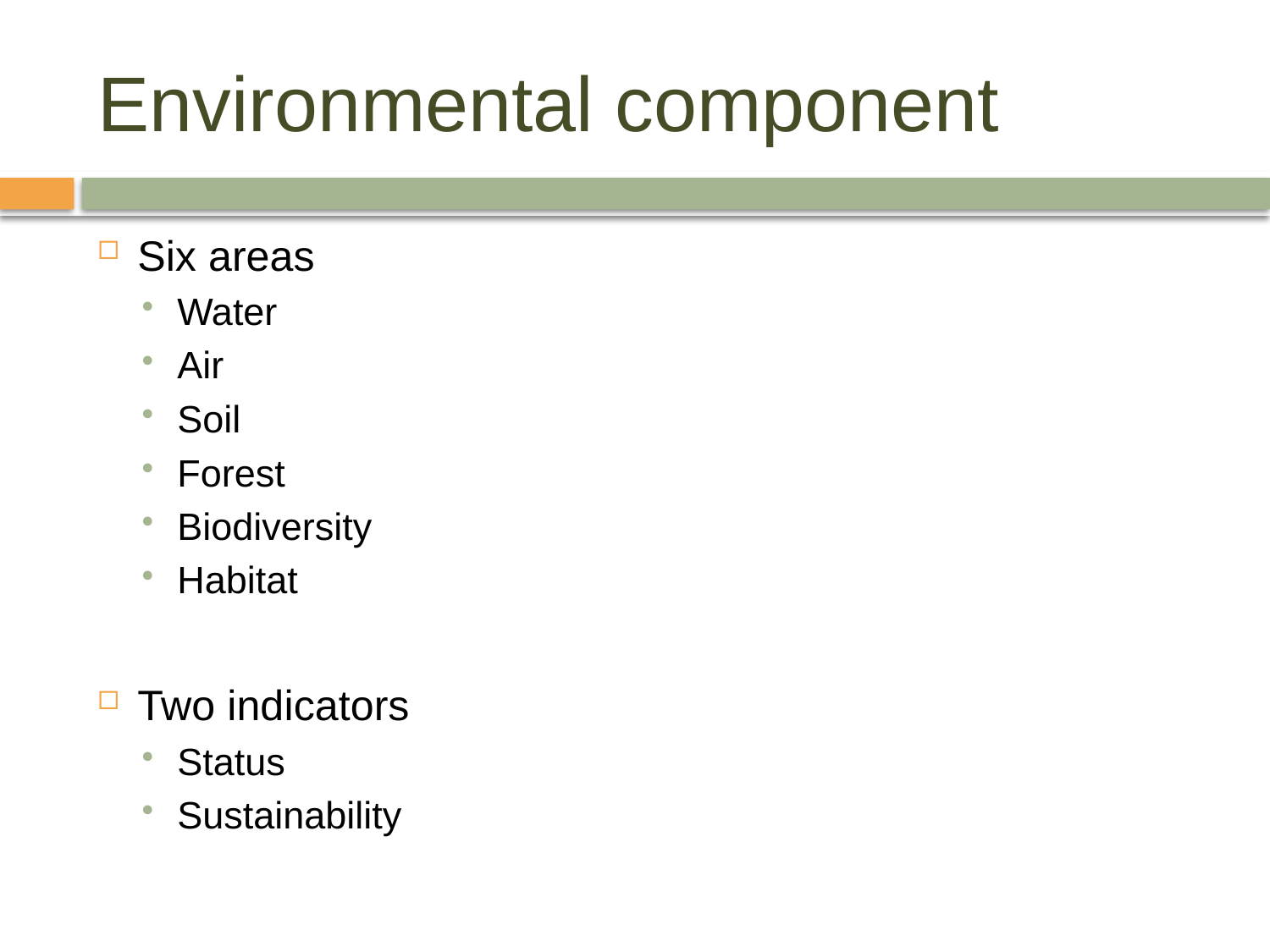

# Environmental component
Six areas
Water
Air
Soil
Forest
Biodiversity
Habitat

Two indicators
Status
Sustainability